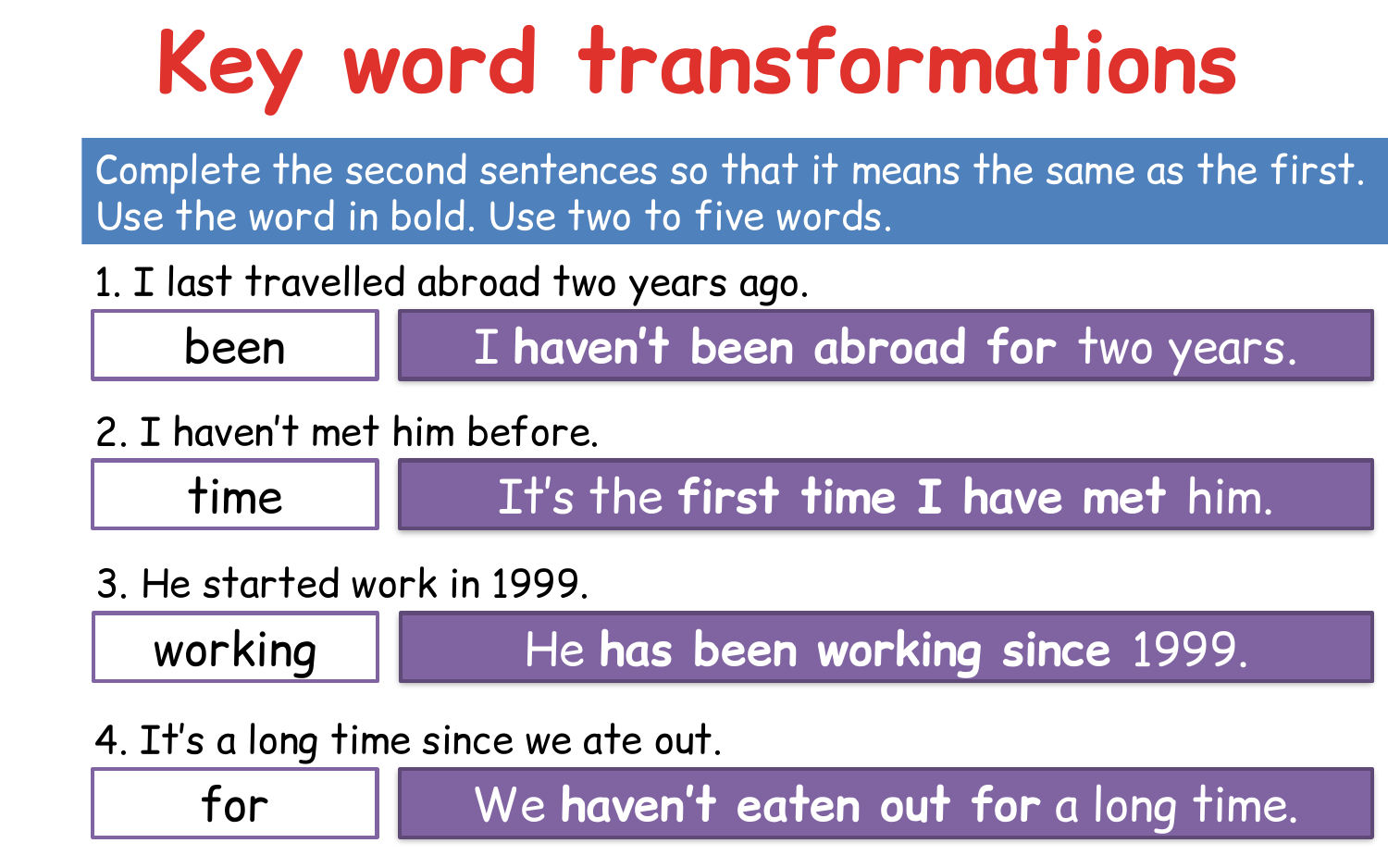

Key word transformations
Complete the second sentences so that it means the same as the first. Use the word in bold. Use two to five words.
1. I last travelled abroad two years ago.
been
I ……… two years.
I haven’t been abroad for two years.
2. I haven’t met him before.
time
It’s the ………… him.
It’s the first time I have met him.
3. He started work in 1999.
working
He ………… 1999.
He has been working since 1999.
4. It’s a long time since we ate out.
for
We ………… a long time.
We haven’t eaten out for a long time.